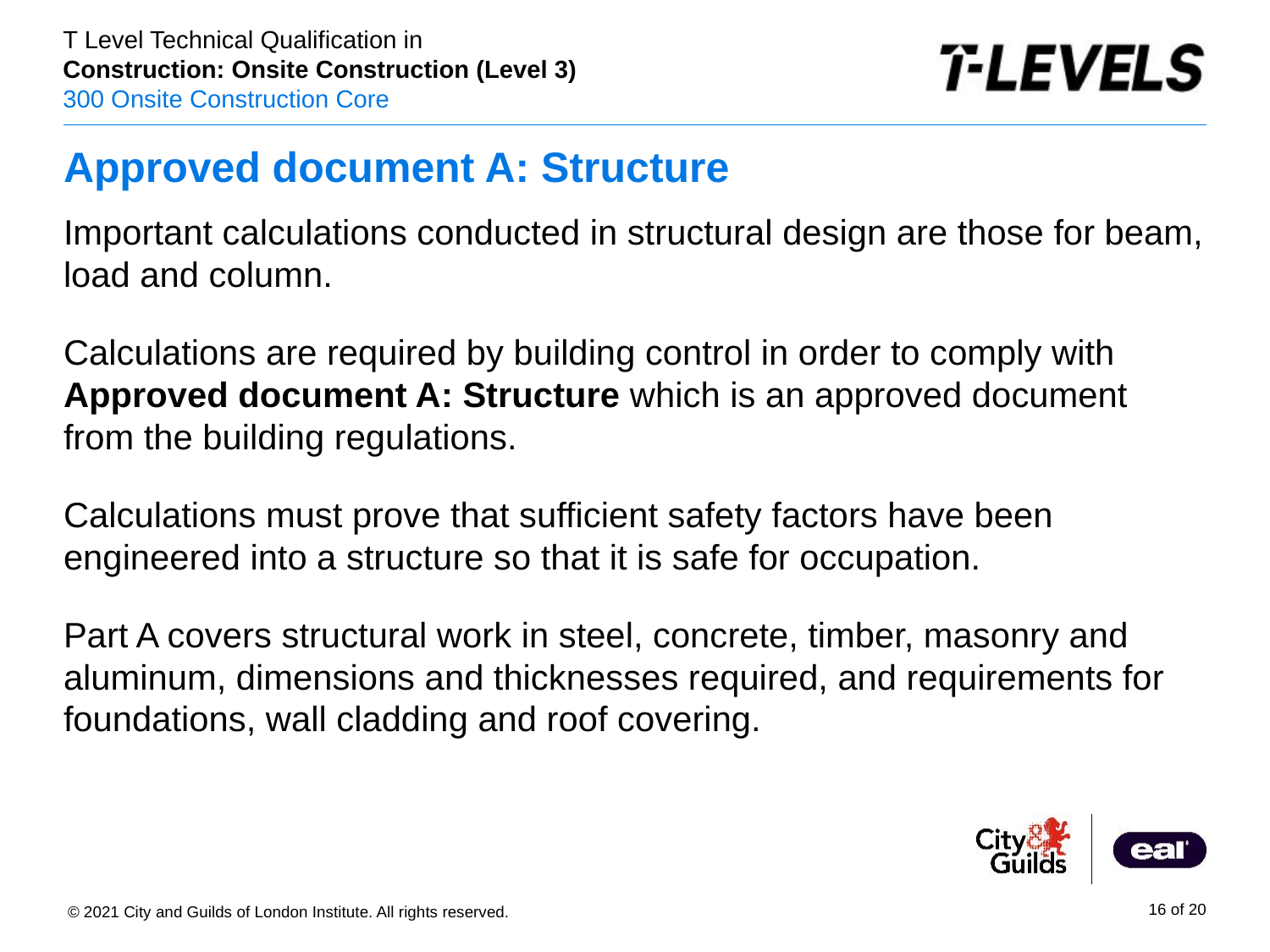

# Approved document A: Structure
Important calculations conducted in structural design are those for beam, load and column.
Calculations are required by building control in order to comply with Approved document A: Structure which is an approved document from the building regulations.
Calculations must prove that sufficient safety factors have been engineered into a structure so that it is safe for occupation.
Part A covers structural work in steel, concrete, timber, masonry and aluminum, dimensions and thicknesses required, and requirements for foundations, wall cladding and roof covering.